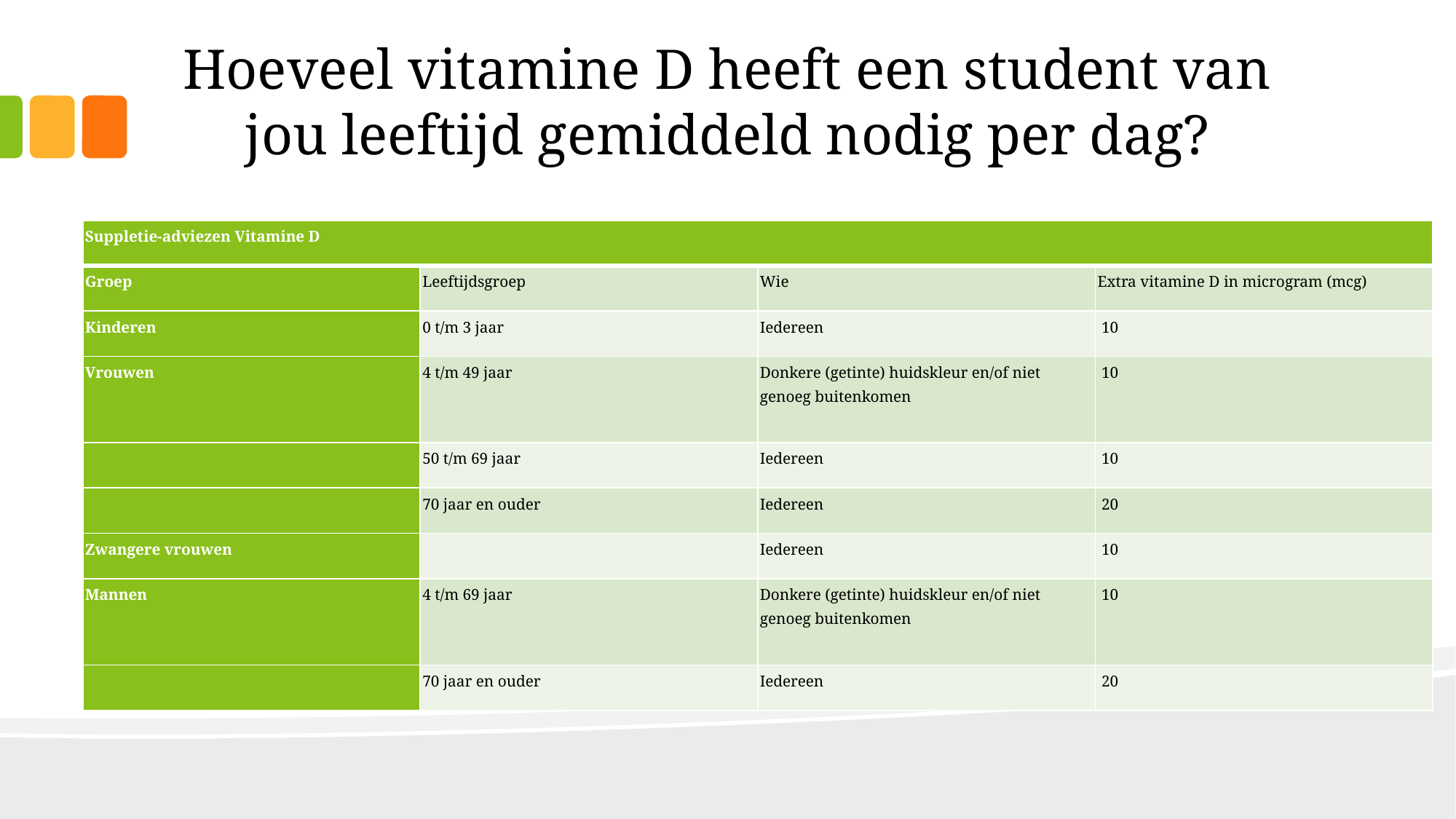

# Hoeveel vitamine D heeft een student van jou leeftijd gemiddeld nodig per dag?
| Suppletie-adviezen Vitamine D |  |  |  |
| --- | --- | --- | --- |
| Groep | Leeftijdsgroep | Wie | Extra vitamine D in microgram (mcg) |
| Kinderen | 0 t/m 3 jaar | Iedereen | 10 |
| Vrouwen | 4 t/m 49 jaar | Donkere (getinte) huidskleur en/of niet genoeg buitenkomen | 10 |
|  | 50 t/m 69 jaar | Iedereen | 10 |
|  | 70 jaar en ouder | Iedereen | 20 |
| Zwangere vrouwen |  | Iedereen | 10 |
| Mannen | 4 t/m 69 jaar | Donkere (getinte) huidskleur en/of niet genoeg buitenkomen | 10 |
|  | 70 jaar en ouder | Iedereen | 20 |